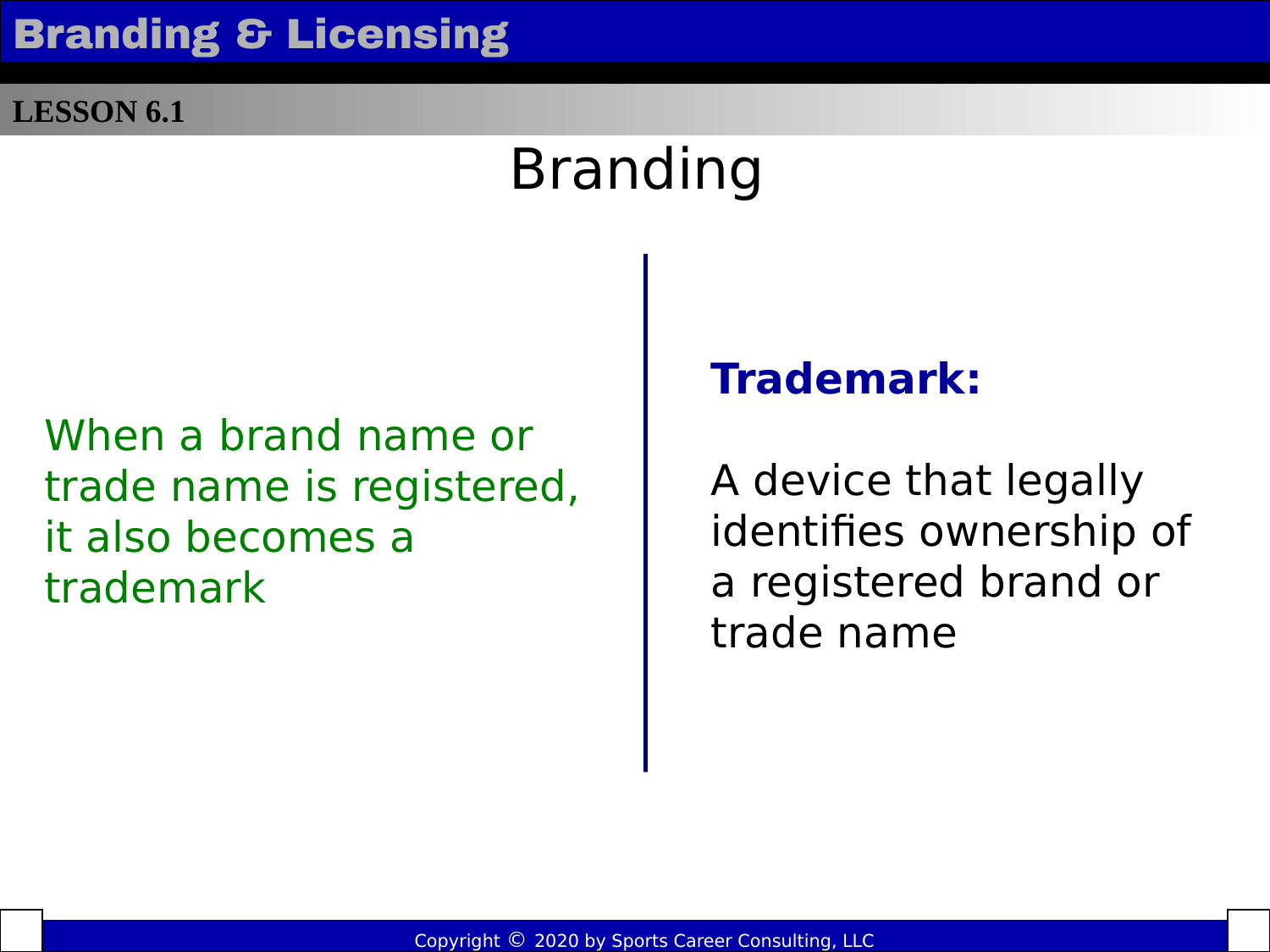

Branding & Licensing
LESSON 6.1
Branding

Trademark:

A device that legally identifies ownership of a registered brand or trade name
When a brand name or trade name is registered, it also becomes a trademark
Copyright © 2020 by Sports Career Consulting, LLC